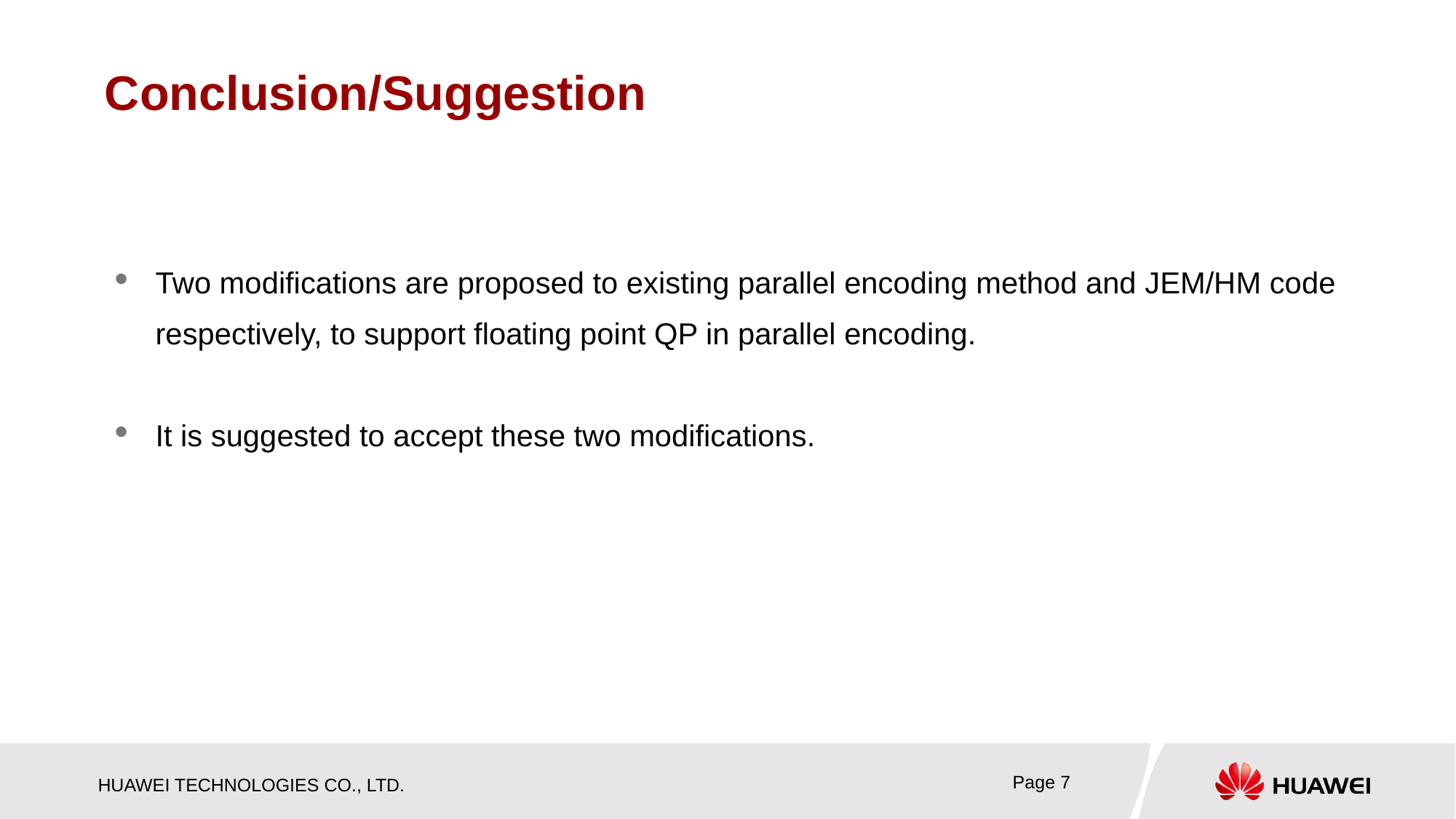

# Conclusion/Suggestion

Two modifications are proposed to existing parallel encoding method and JEM/HM code respectively, to support floating point QP in parallel encoding.

It is suggested to accept these two modifications.